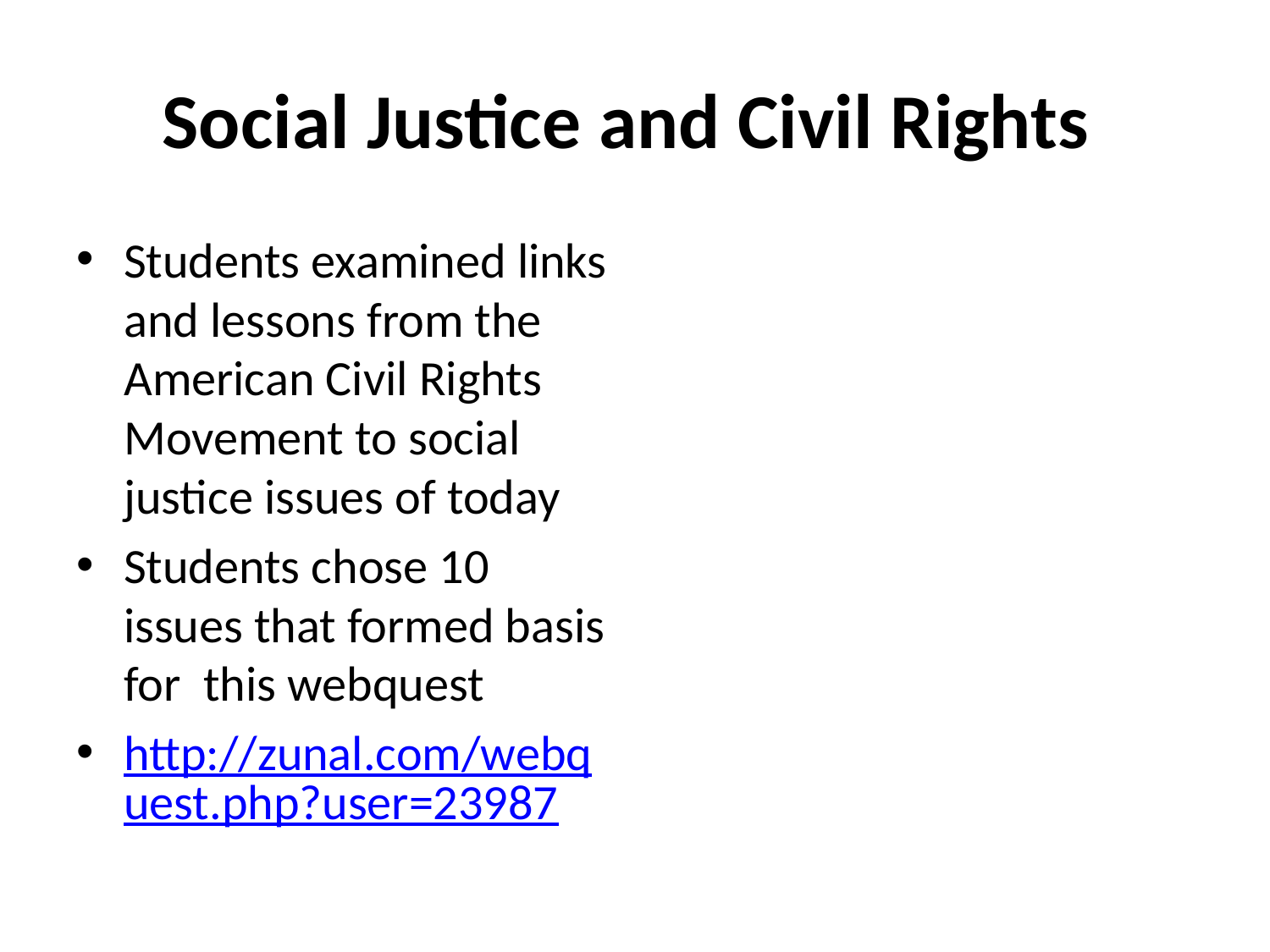

# Social Justice and Civil Rights
Students examined links and lessons from the American Civil Rights Movement to social justice issues of today
Students chose 10 issues that formed basis for  this webquest
http://zunal.com/webquest.php?user=23987